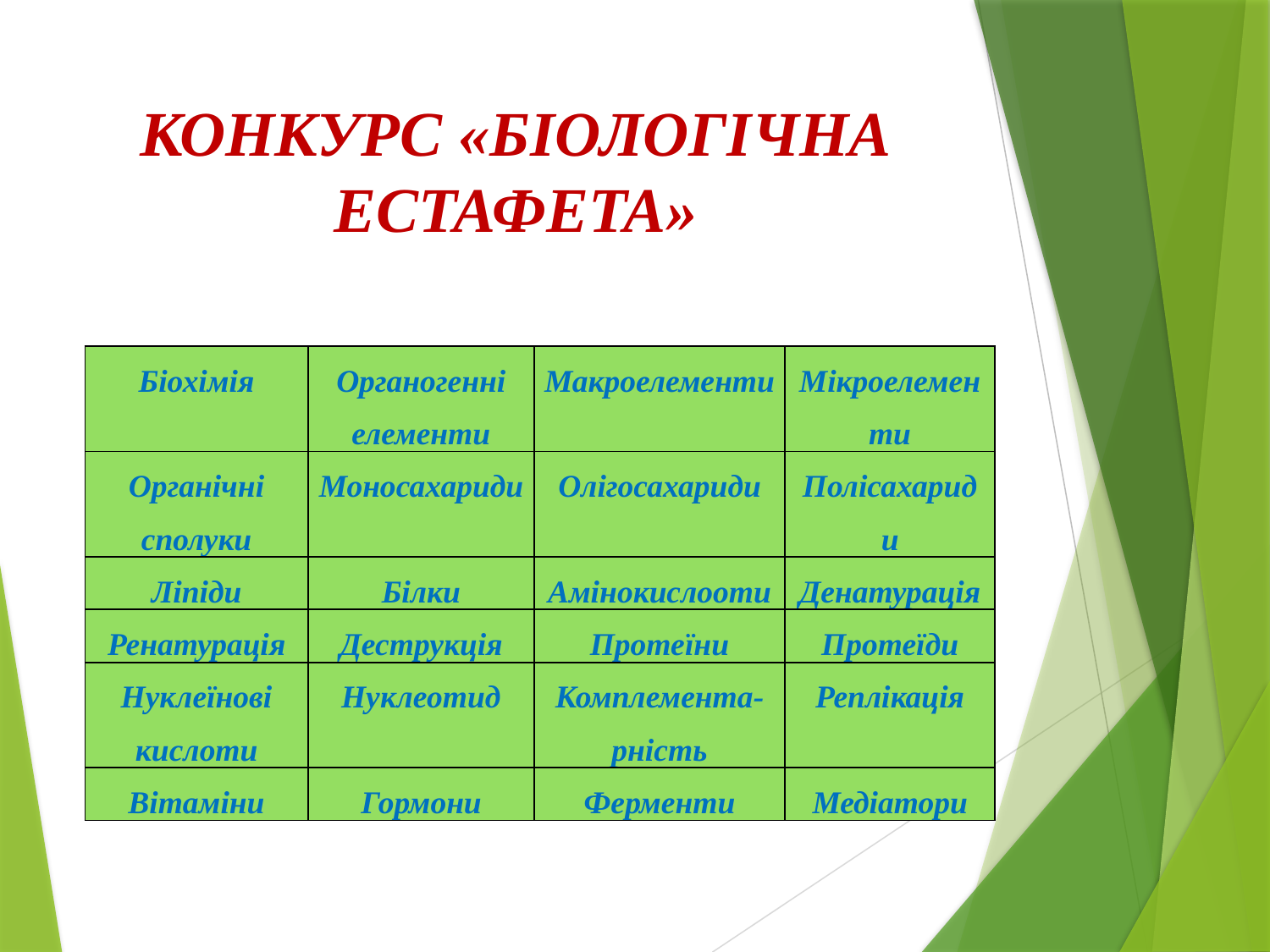

# КОНКУРС «БІОЛОГІЧНА ЕСТАФЕТА»
| Біохімія | Органогенні елементи | Макроелементи | Мікроелементи |
| --- | --- | --- | --- |
| Органічні сполуки | Моносахариди | Олігосахариди | Полісахариди |
| Ліпіди | Білки | Амінокислооти | Денатурація |
| Ренатурація | Деструкція | Протеїни | Протеїди |
| Нуклеїнові кислоти | Нуклеотид | Комплемента-рність | Реплікація |
| Вітаміни | Гормони | Ферменти | Медіатори |